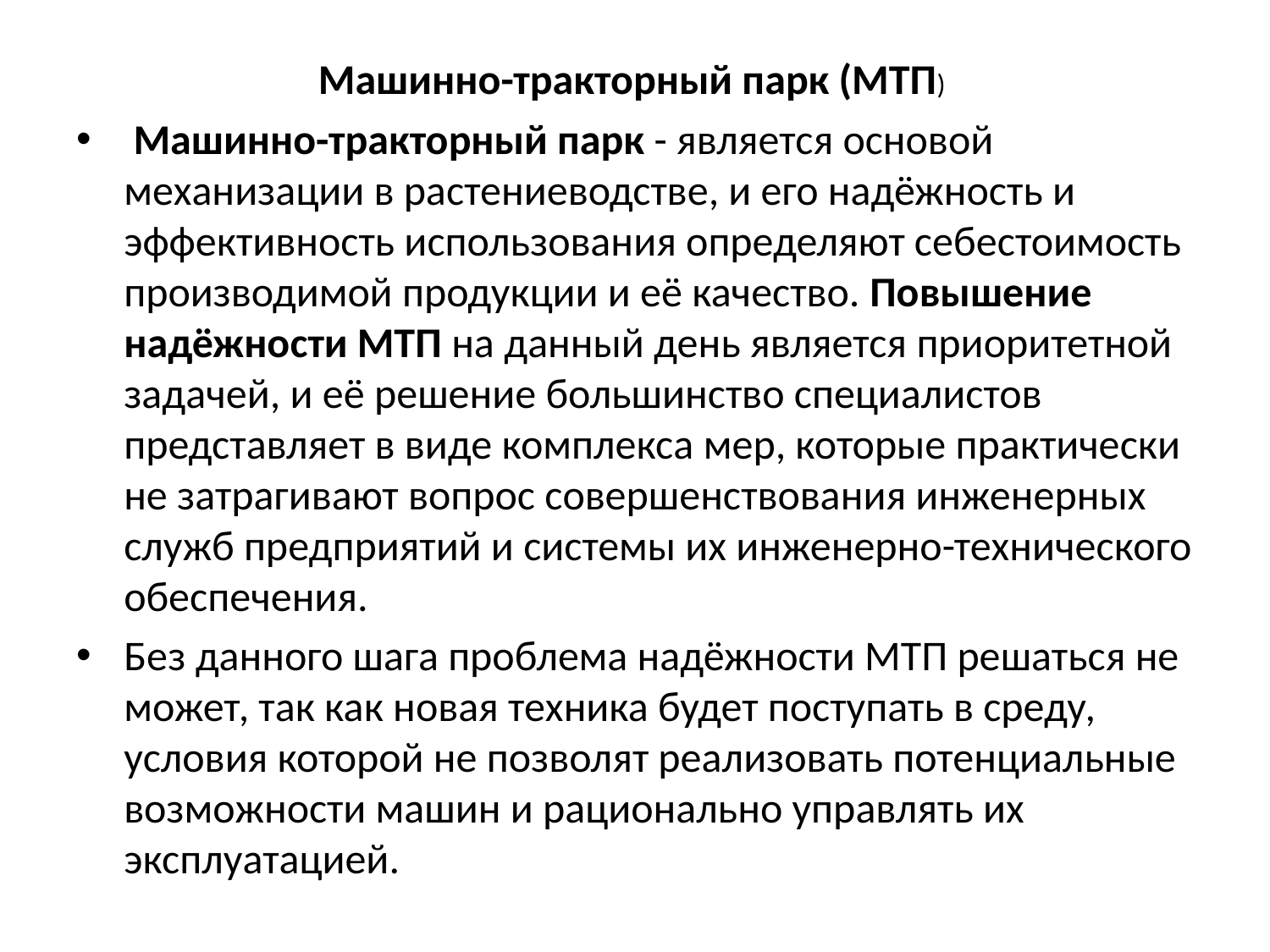

# Машинно-тракторный парк (МТП)
 Машинно-тракторный парк - является основой механизации в растениеводстве, и его надёжность и эффективность использования определяют себестоимость производимой продукции и её качество. Повышение надёжности МТП на данный день является приоритетной задачей, и её решение большинство специалистов представляет в виде комплекса мер, которые практически не затрагивают вопрос совершенствования инженерных служб предприятий и системы их инженерно-технического обеспечения.
Без данного шага проблема надёжности МТП решаться не может, так как новая техника будет поступать в среду, условия которой не позволят реализовать потенциальные возможности машин и рационально управлять их эксплуатацией.